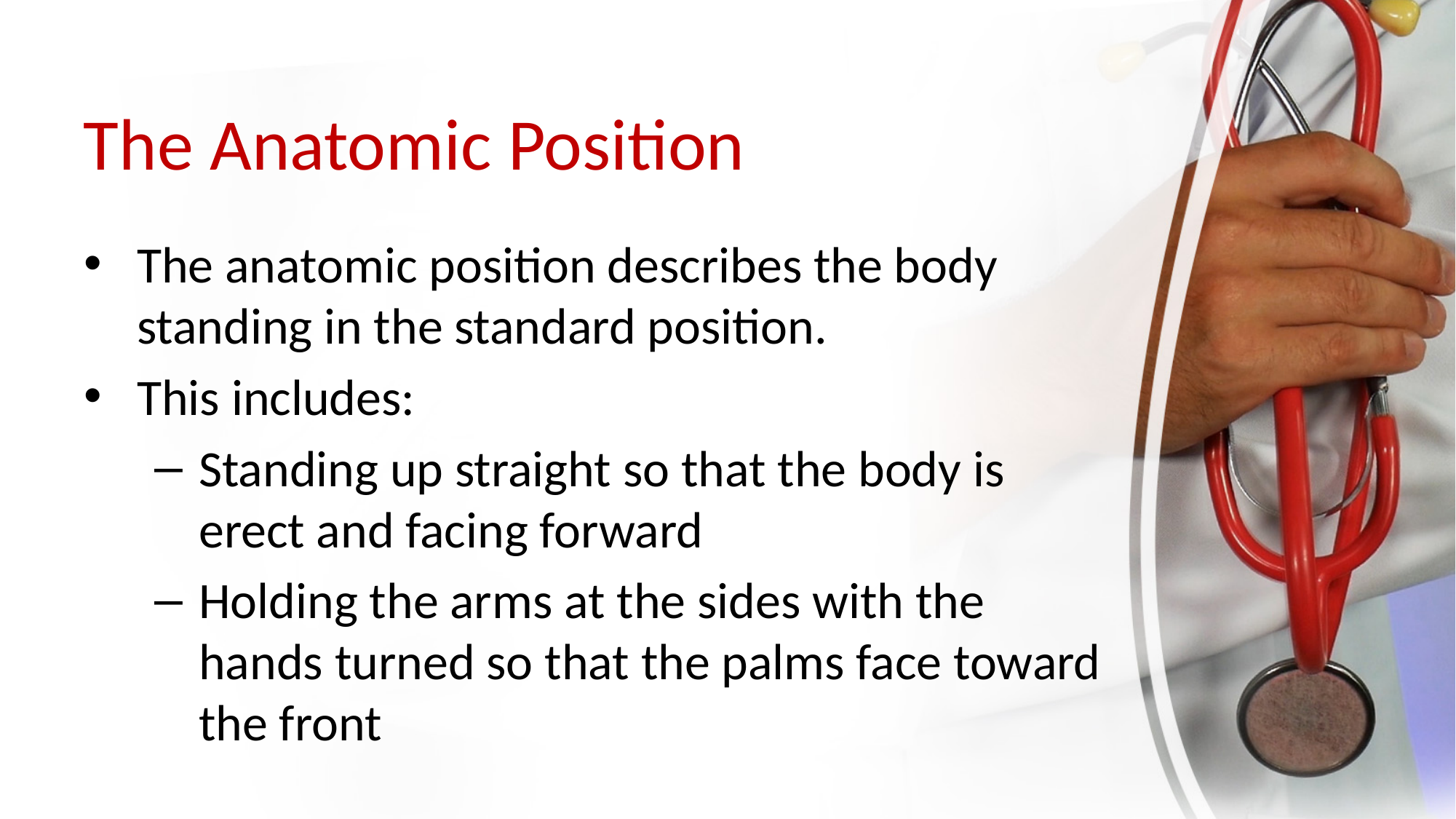

# The Anatomic Position
The anatomic position describes the body standing in the standard position.
This includes:
Standing up straight so that the body is erect and facing forward
Holding the arms at the sides with the hands turned so that the palms face toward the front